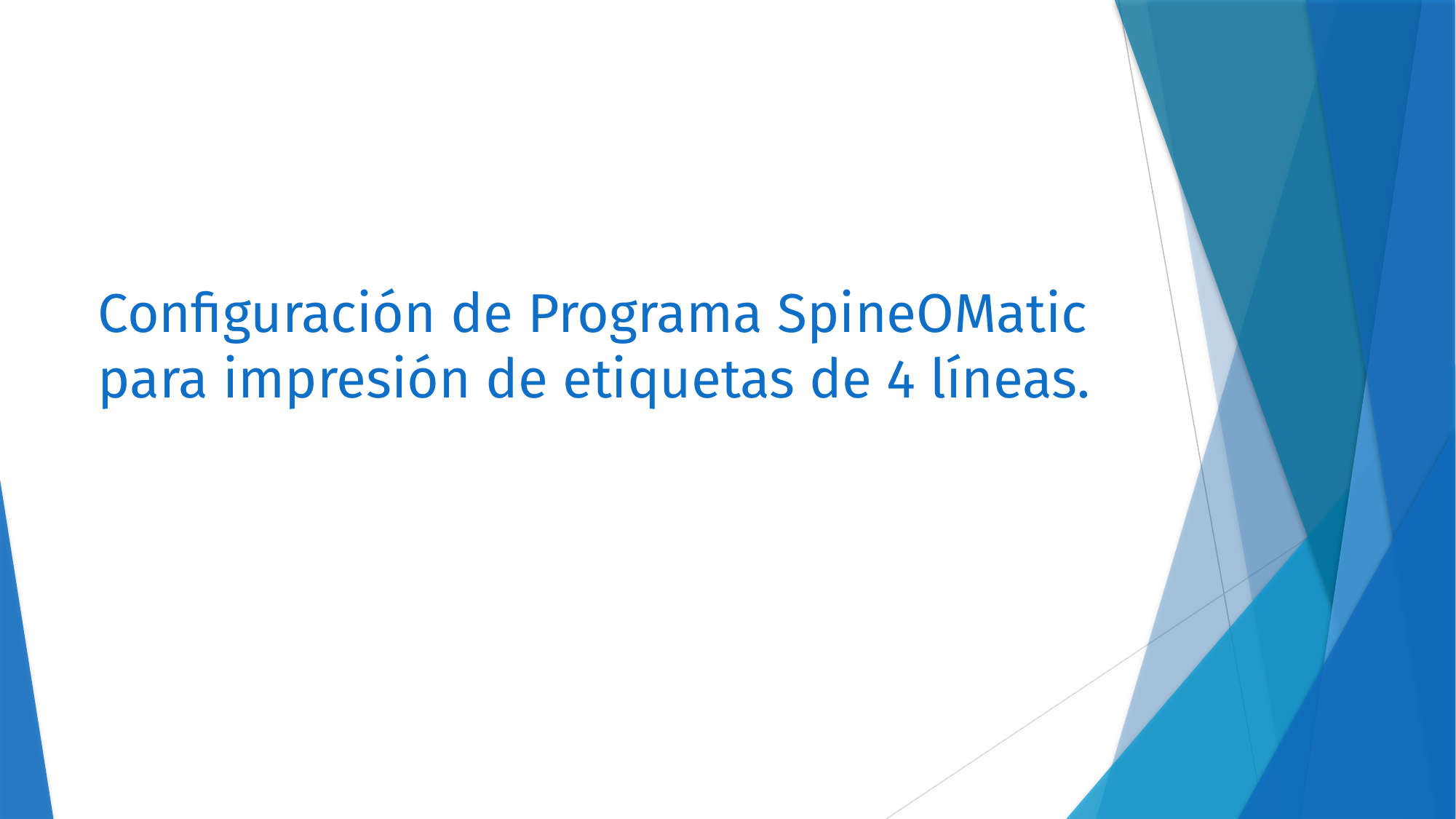

# Configuración de Programa SpineOMatic para impresión de etiquetas de 4 líneas.